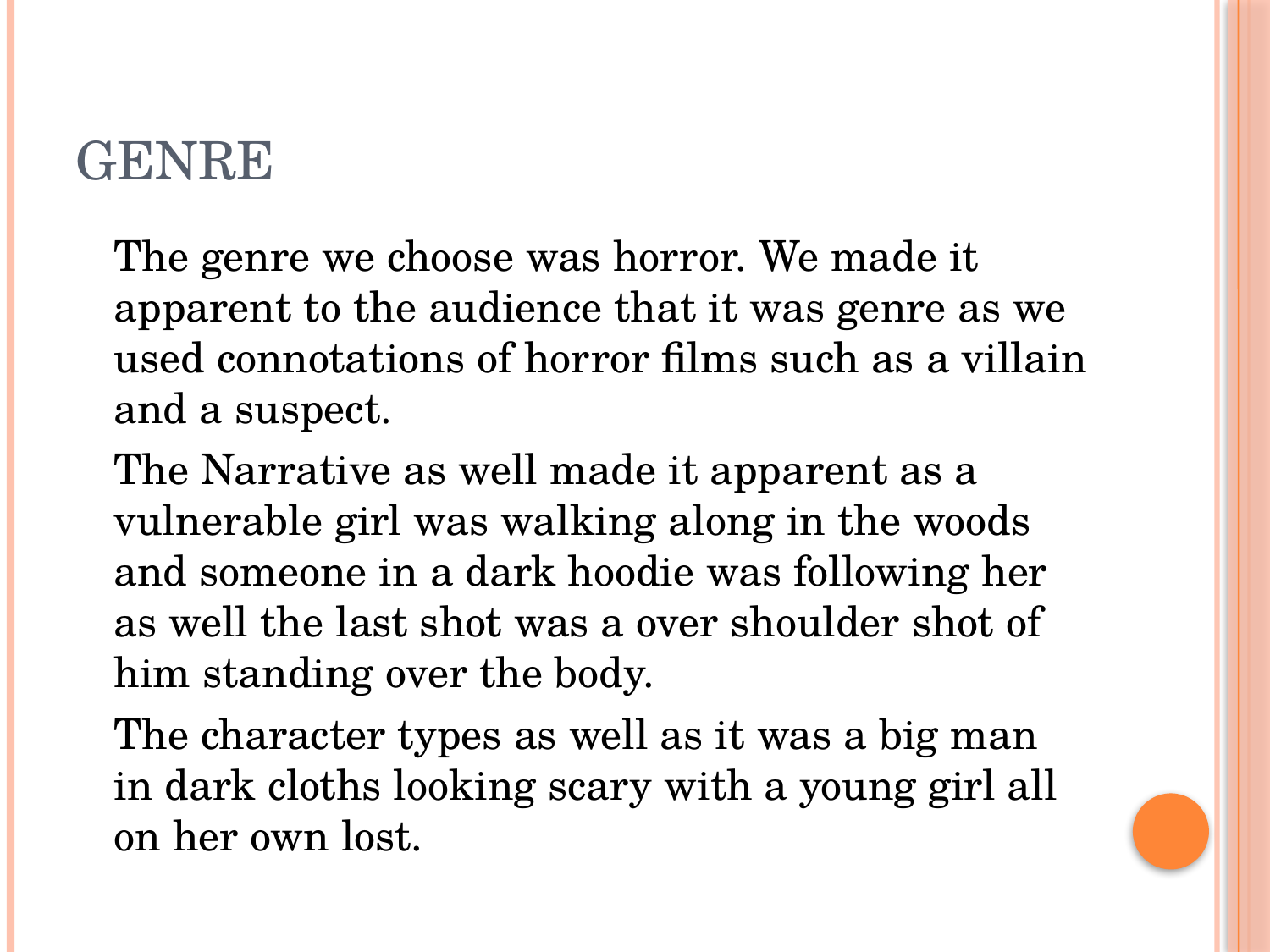

# Genre
	The genre we choose was horror. We made it apparent to the audience that it was genre as we used connotations of horror films such as a villain and a suspect.
	The Narrative as well made it apparent as a vulnerable girl was walking along in the woods and someone in a dark hoodie was following her as well the last shot was a over shoulder shot of him standing over the body.
	The character types as well as it was a big man in dark cloths looking scary with a young girl all on her own lost.